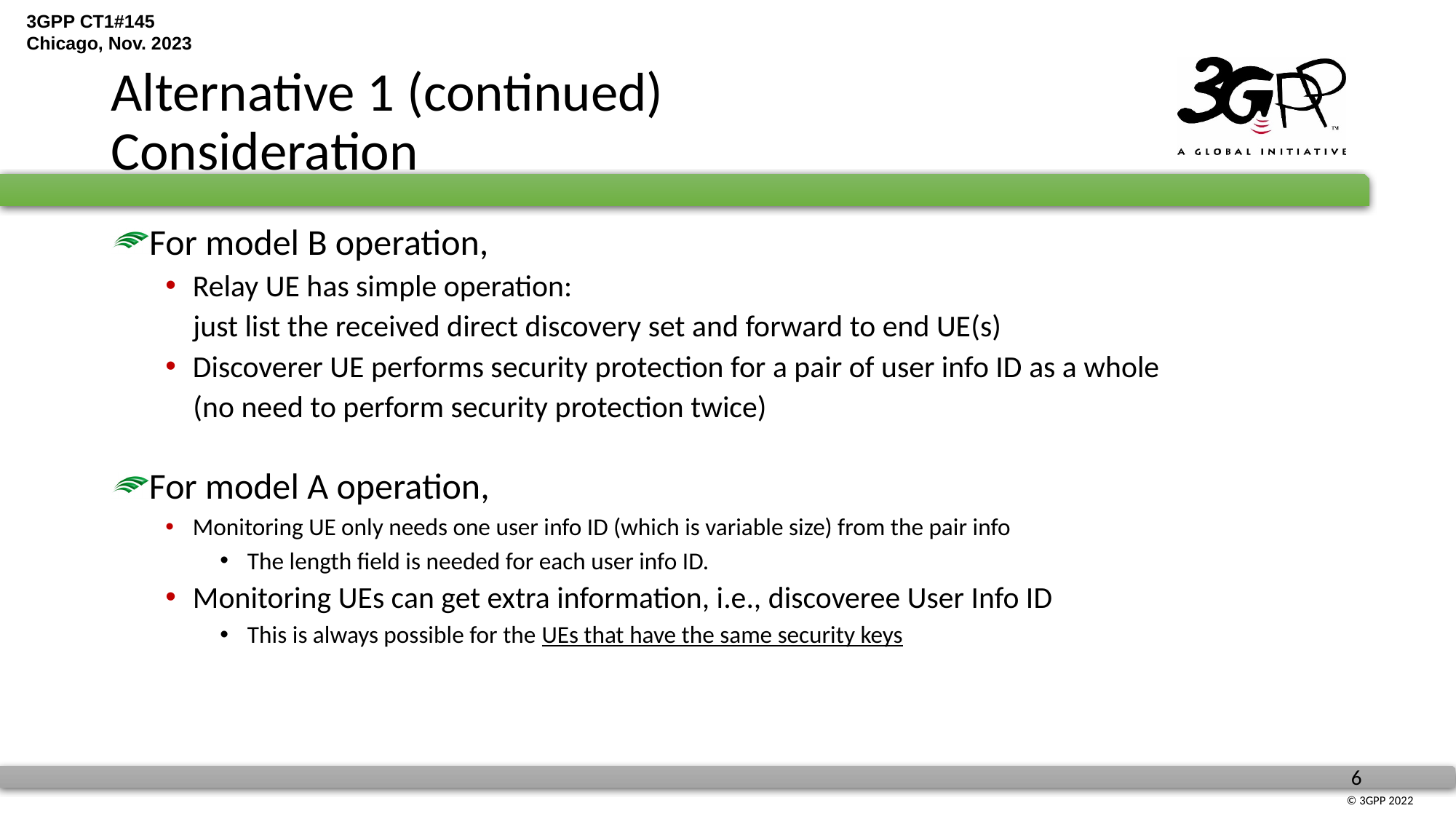

# Alternative 1 (continued) Consideration
For model B operation,
Relay UE has simple operation:
    just list the received direct discovery set and forward to end UE(s)
Discoverer UE performs security protection for a pair of user info ID as a whole
    (no need to perform security protection twice)

For model A operation,
Monitoring UE only needs one user info ID (which is variable size) from the pair info
The length field is needed for each user info ID.
Monitoring UEs can get extra information, i.e., discoveree User Info ID
This is always possible for the UEs that have the same security keys